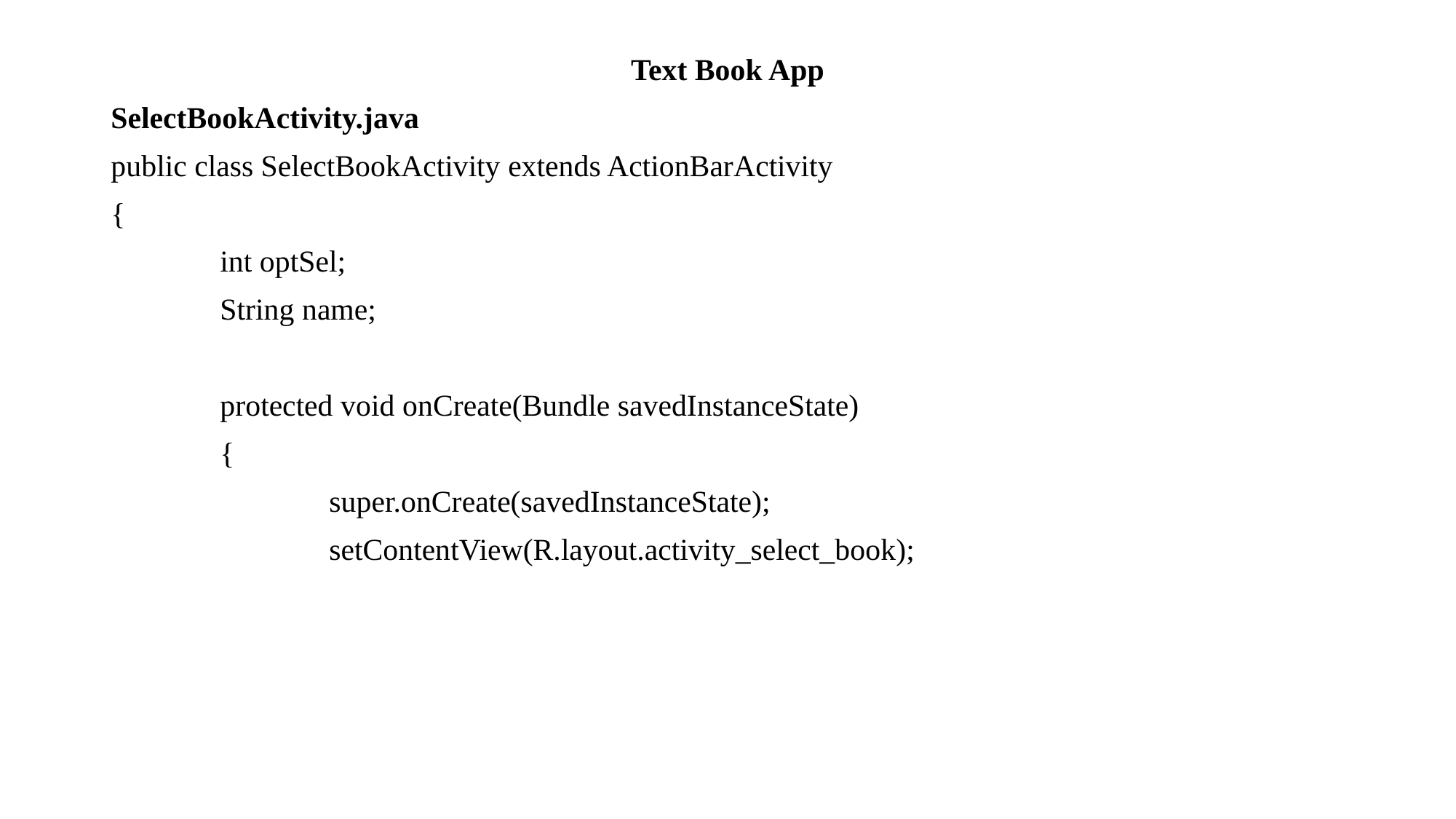

Text Book App
SelectBookActivity.java
public class SelectBookActivity extends ActionBarActivity
{
	int optSel;
	String name;

	protected void onCreate(Bundle savedInstanceState)
	{
		super.onCreate(savedInstanceState);
		setContentView(R.layout.activity_select_book);